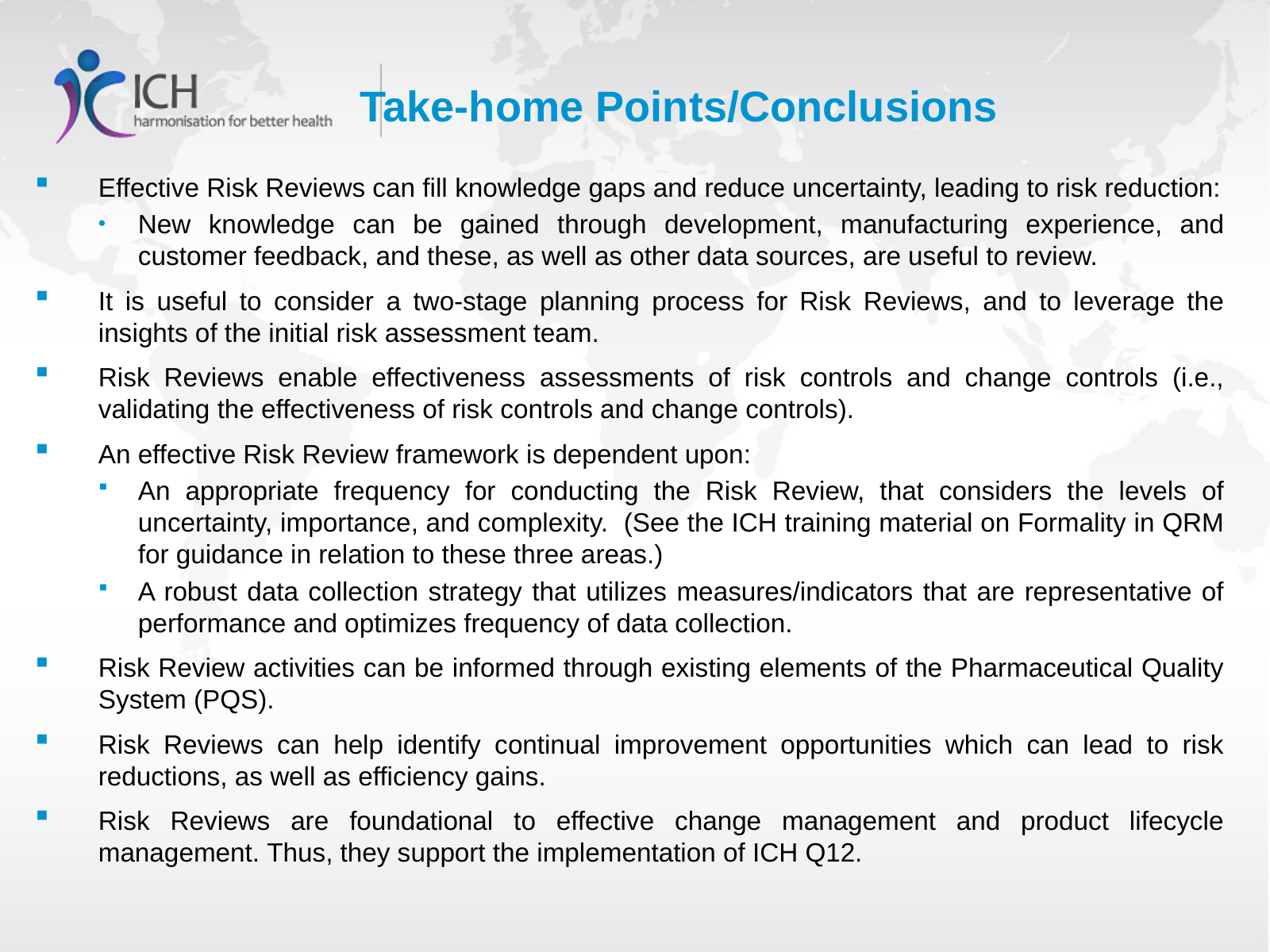

# Take-home Points/Conclusions
Effective Risk Reviews can fill knowledge gaps and reduce uncertainty, leading to risk reduction:
New knowledge can be gained through development, manufacturing experience, and customer feedback, and these, as well as other data sources, are useful to review.
It is useful to consider a two-stage planning process for Risk Reviews, and to leverage the insights of the initial risk assessment team.
Risk Reviews enable effectiveness assessments of risk controls and change controls (i.e., validating the effectiveness of risk controls and change controls).
An effective Risk Review framework is dependent upon:
An appropriate frequency for conducting the Risk Review, that considers the levels of uncertainty, importance, and complexity.  (See the ICH training material on Formality in QRM for guidance in relation to these three areas.)
A robust data collection strategy that utilizes measures/indicators that are representative of performance and optimizes frequency of data collection.
Risk Review activities can be informed through existing elements of the Pharmaceutical Quality System (PQS).
Risk Reviews can help identify continual improvement opportunities which can lead to risk reductions, as well as efficiency gains.
Risk Reviews are foundational to effective change management and product lifecycle management. Thus, they support the implementation of ICH Q12.